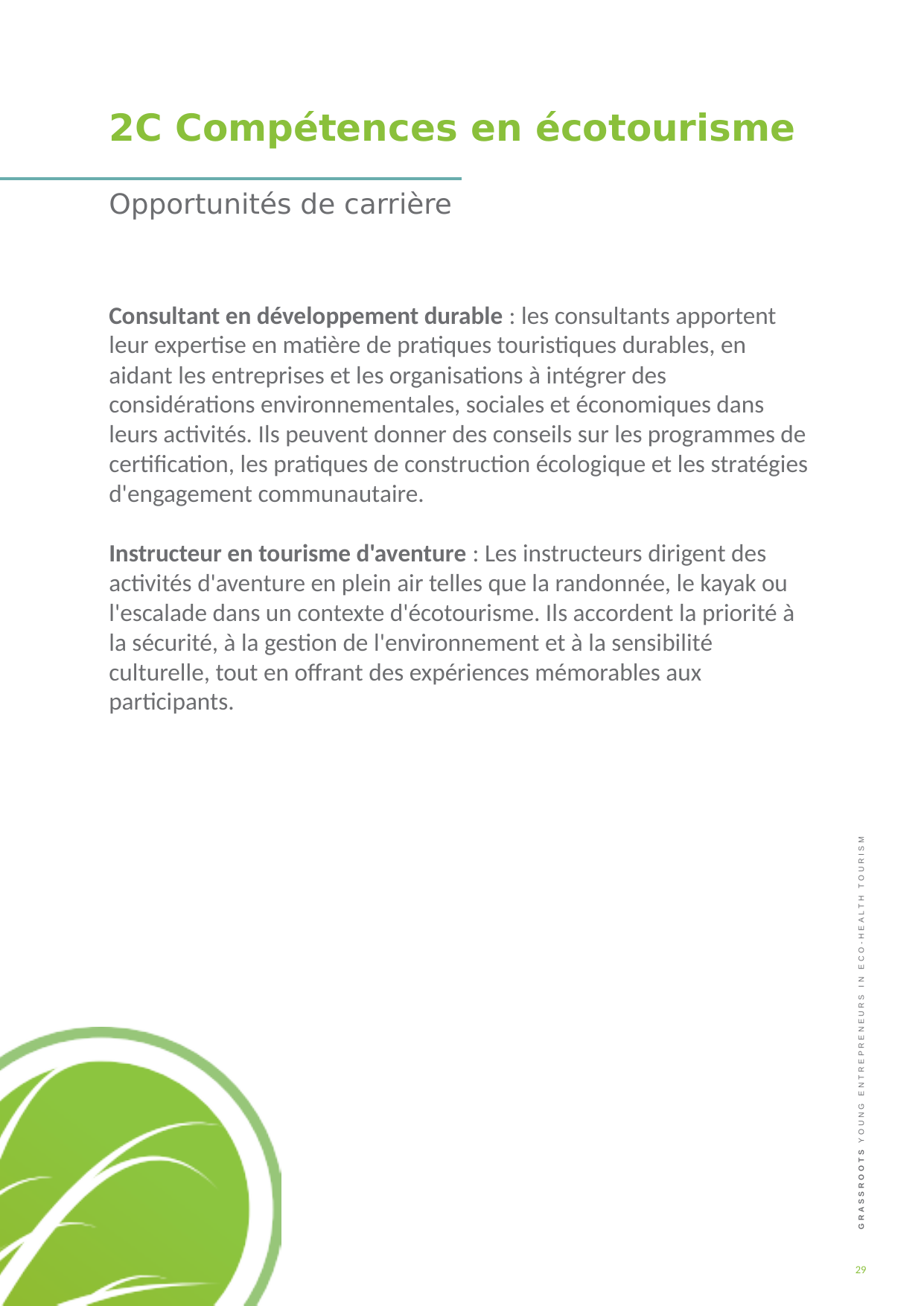

2C Compétences en écotourisme
Opportunités de carrière
Consultant en développement durable : les consultants apportent leur expertise en matière de pratiques touristiques durables, en aidant les entreprises et les organisations à intégrer des considérations environnementales, sociales et économiques dans leurs activités. Ils peuvent donner des conseils sur les programmes de certification, les pratiques de construction écologique et les stratégies d'engagement communautaire.

Instructeur en tourisme d'aventure : Les instructeurs dirigent des activités d'aventure en plein air telles que la randonnée, le kayak ou l'escalade dans un contexte d'écotourisme. Ils accordent la priorité à la sécurité, à la gestion de l'environnement et à la sensibilité culturelle, tout en offrant des expériences mémorables aux participants.

29